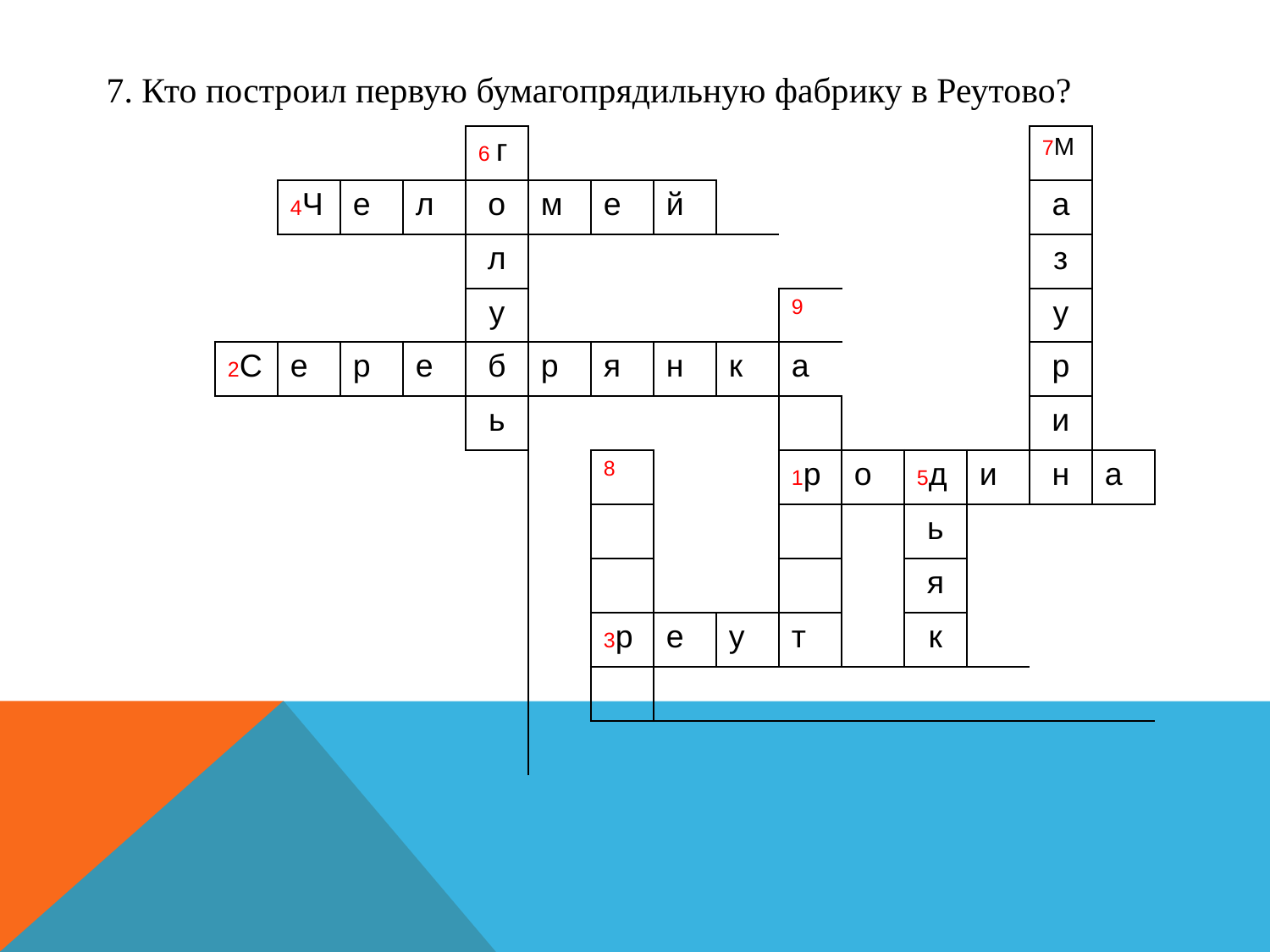

7. Кто построил первую бумагопрядильную фабрику в Реутово?
|  |  |  |  | 6 г |  |  |  |  |  |  |  |  | 7М |  |
| --- | --- | --- | --- | --- | --- | --- | --- | --- | --- | --- | --- | --- | --- | --- |
|  | 4Ч | е | л | о | м | е | й |  |  |  |  |  | а |  |
|  |  |  |  | л |  |  |  |  |  |  |  |  | з |  |
|  |  |  |  | у |  |  |  |  | 9 |  |  |  | у |  |
| 2С | е | р | е | б | р | я | н | к | а |  |  |  | р |  |
|  |  |  |  | ь |  |  |  |  |  |  |  |  | и |  |
|  |  |  |  |  |  | 8 |  |  | 1р | о | 5д | и | н | а |
|  |  |  |  |  |  |  |  |  |  |  | ь |  |  |  |
|  |  |  |  |  |  |  |  |  |  |  | я |  |  |  |
|  |  |  |  |  |  | 3р | е | у | т |  | к |  |  |  |
|  |  |  |  |  |  |  |  |  |  |  |  |  |  |  |
|  |  |  |  |  |  |  |  |  |  |  |  |  |  |  |